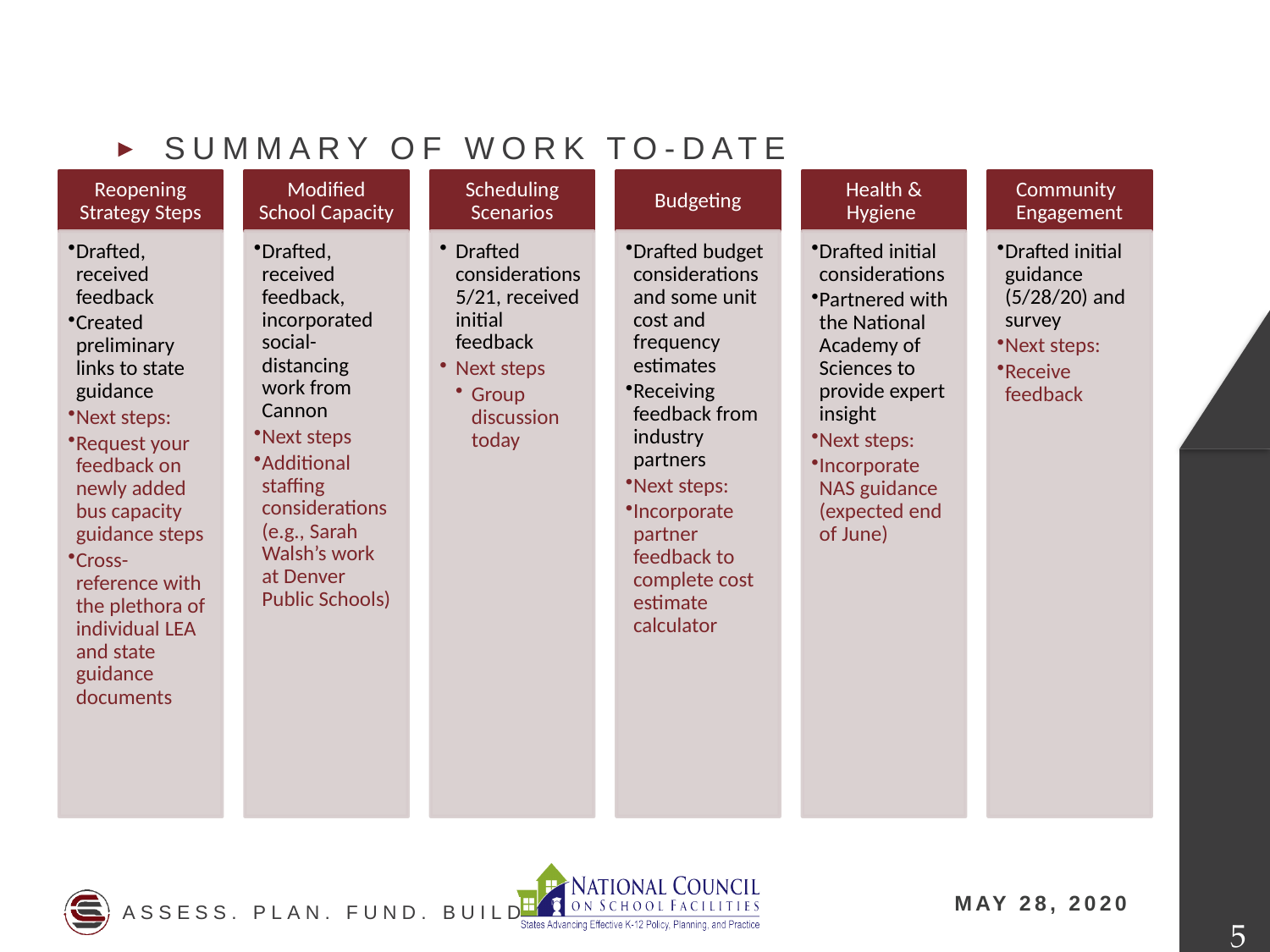

Summary of work to-date

Reopening Strategy Steps
Drafted, received feedback
Created preliminary links to state guidance
Next steps:
Request your feedback on newly added bus capacity guidance steps
Cross-reference with the plethora of individual LEA and state guidance documents

Modified School Capacity
Drafted, received feedback, incorporated social-distancing work from Cannon
Next steps
Additional staffing considerations (e.g., Sarah Walsh’s work at Denver Public Schools)
Scheduling Scenarios
Drafted considerations 5/21, received initial feedback
Next steps
Group discussion today
Budgeting
Drafted budget considerations and some unit cost and frequency estimates
Receiving feedback from industry partners
Next steps:
Incorporate partner feedback to complete cost estimate calculator
Health & Hygiene
Drafted initial considerations
Partnered with the National Academy of Sciences to provide expert insight
Next steps:
Incorporate NAS guidance (expected end of June)
Community Engagement
Drafted initial guidance (5/28/20) and survey
Next steps:
Receive feedback

May 28, 2020

5